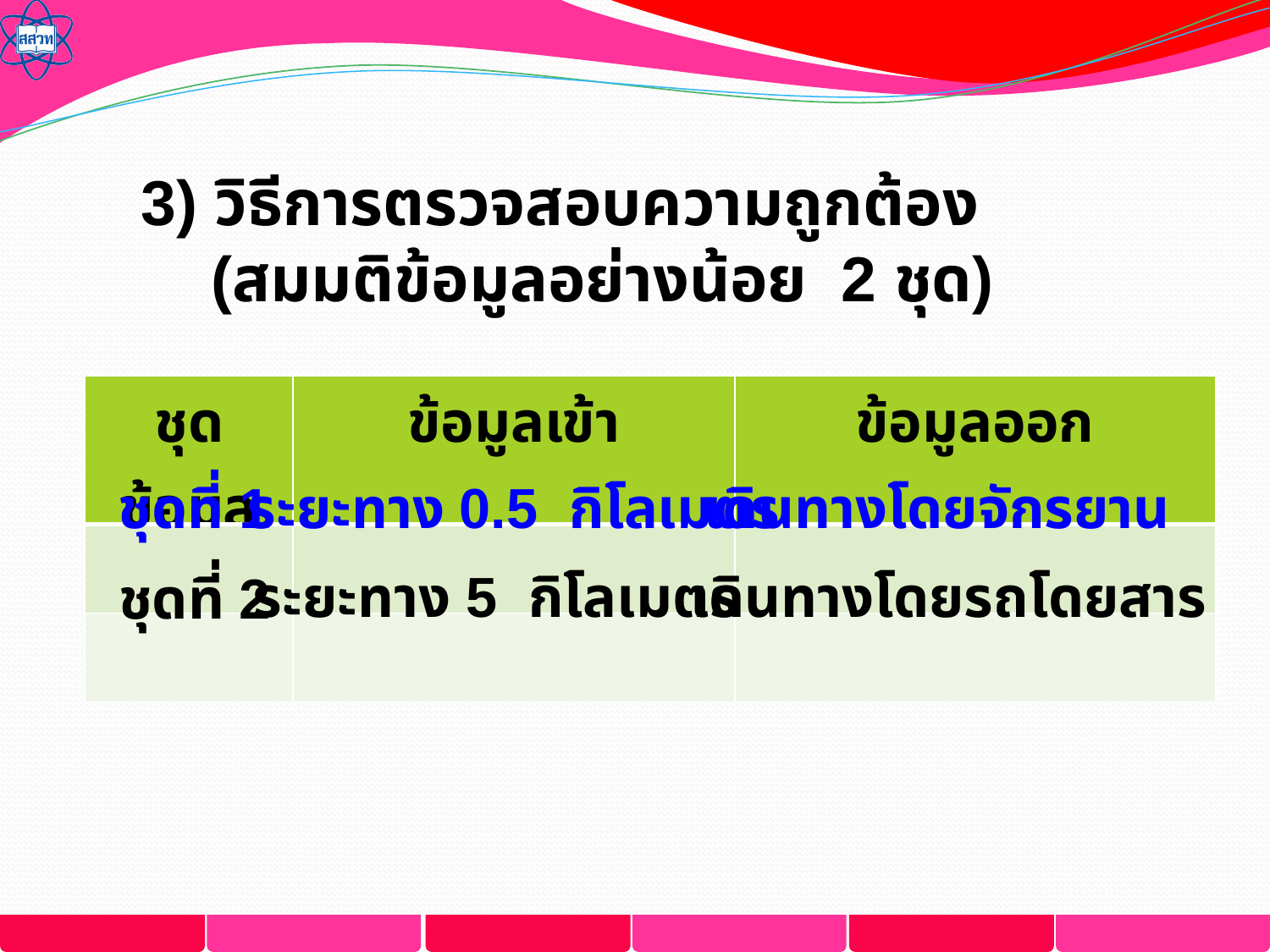

3) วิธีการตรวจสอบความถูกต้อง
    (สมมติข้อมูลอย่างน้อย  2 ชุด)
| ชุดข้อมูล | ข้อมูลเข้า | ข้อมูลออก |
| --- | --- | --- |
|  |  |  |
|  |  |  |
ชุดที่ 1
ระยะทาง 0.5  กิโลเมตร
เดินทางโดยจักรยาน
ระยะทาง 5  กิโลเมตร
เดินทางโดยรถโดยสาร
ชุดที่ 2